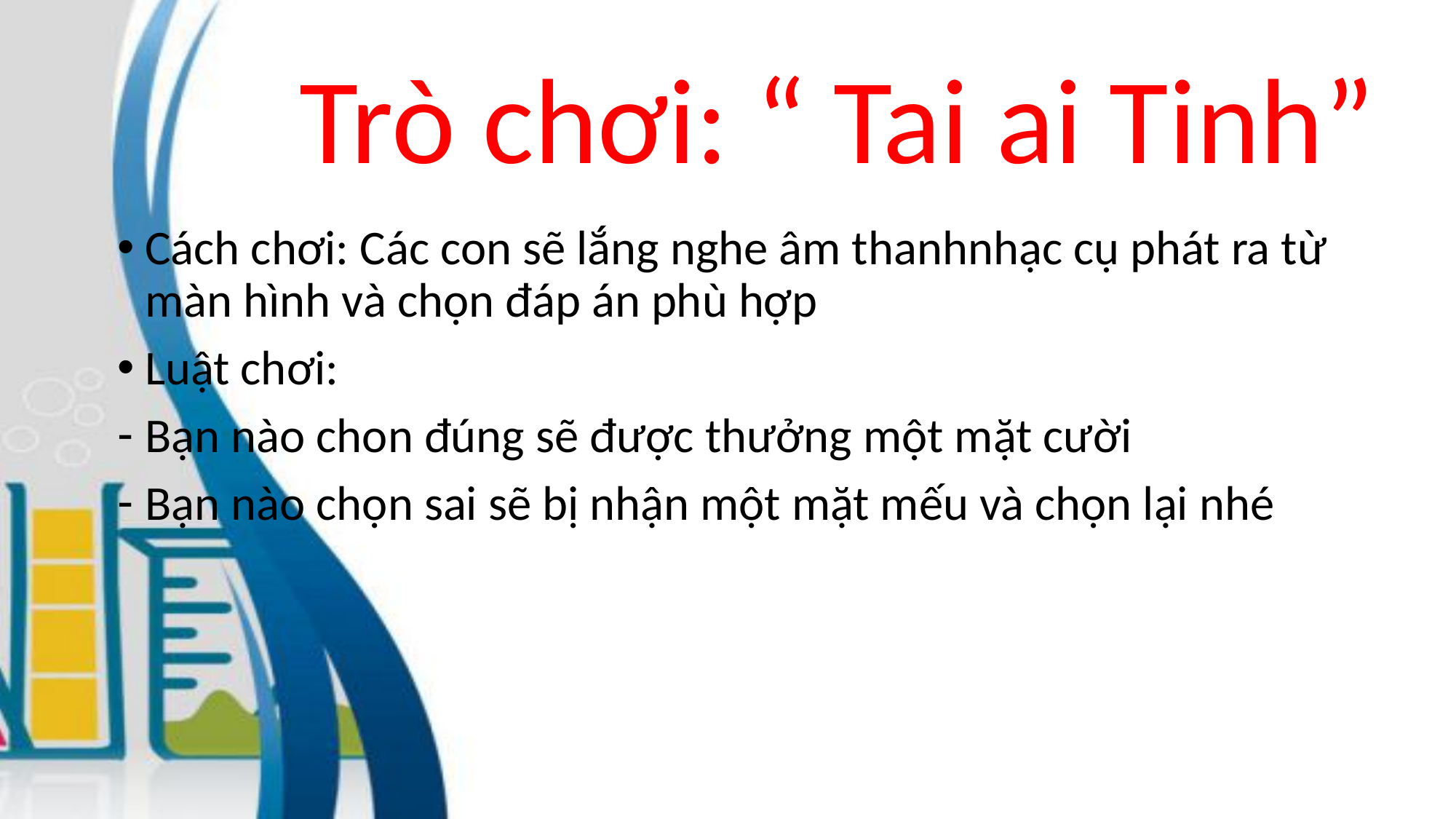

# Trò chơi: “ Tai ai Tinh”
Cách chơi: Các con sẽ lắng nghe âm thanhnhạc cụ phát ra từ màn hình và chọn đáp án phù hợp
Luật chơi:
Bạn nào chon đúng sẽ được thưởng một mặt cười
Bạn nào chọn sai sẽ bị nhận một mặt mếu và chọn lại nhé